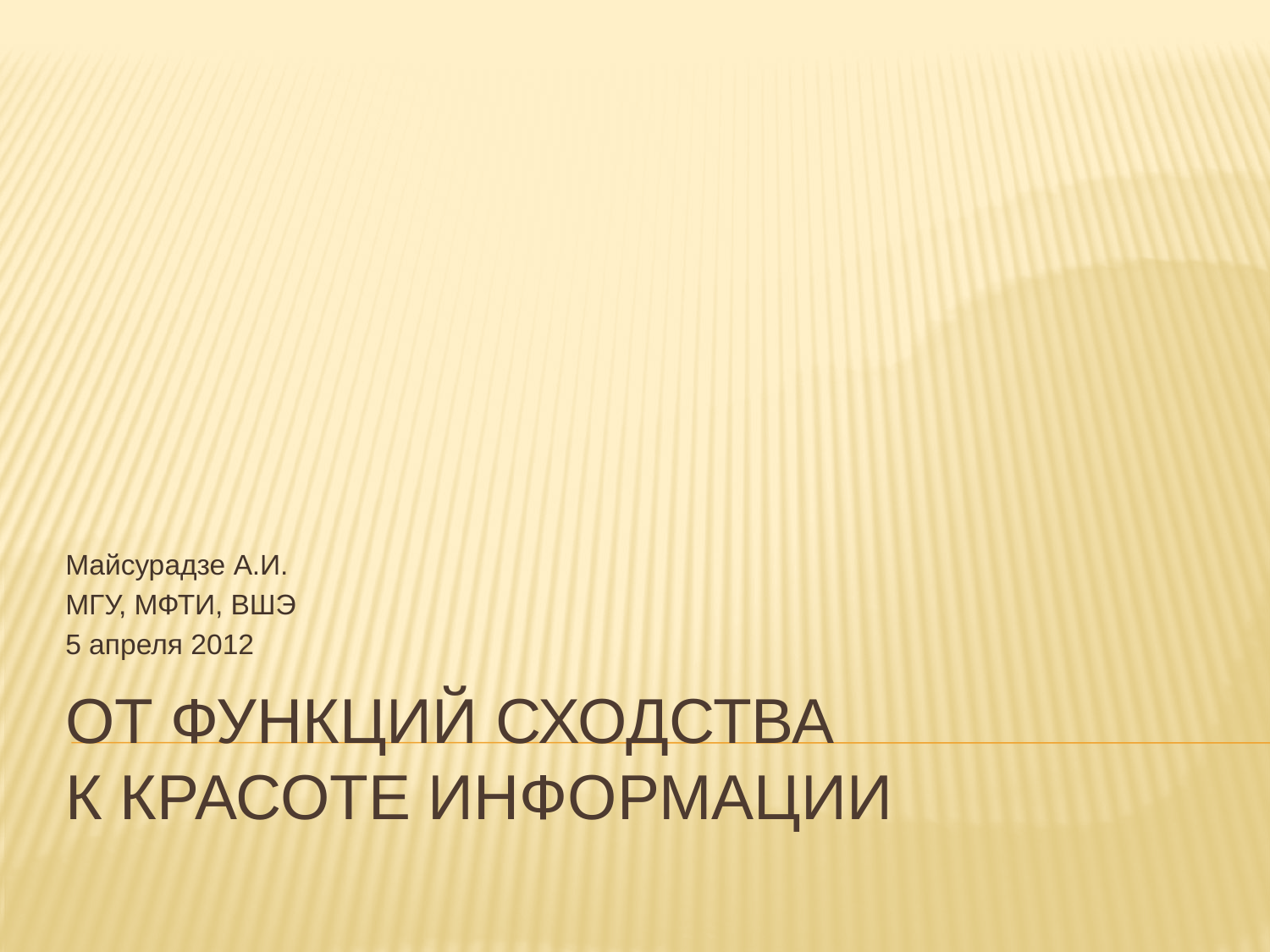

Майсурадзе А.И.
МГУ, МФТИ, ВШЭ
5 апреля 2012
# От функций сходства к красоте информации